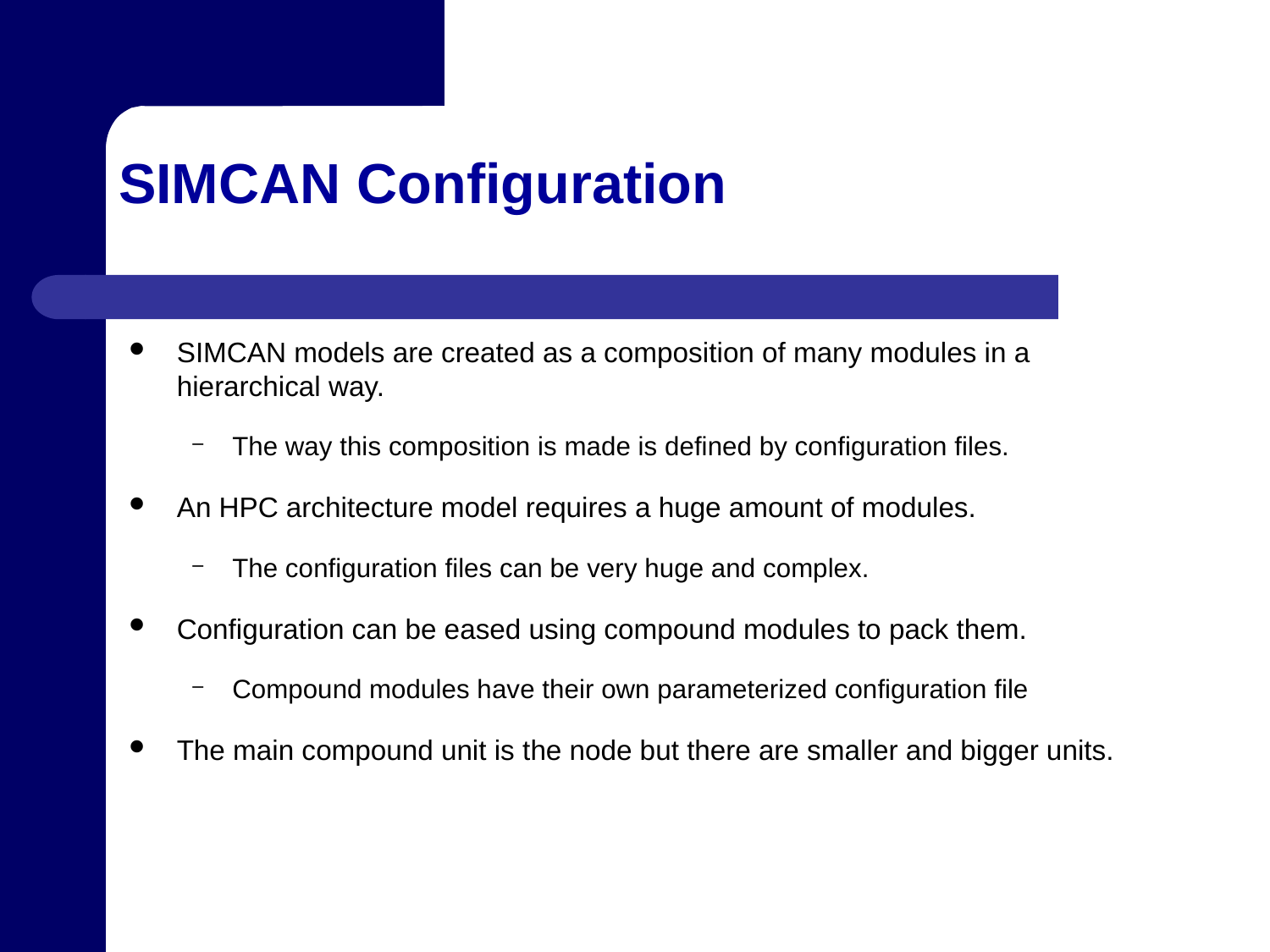

# SIMCAN Configuration
SIMCAN models are created as a composition of many modules in a hierarchical way.
The way this composition is made is defined by configuration files.
An HPC architecture model requires a huge amount of modules.
The configuration files can be very huge and complex.
Configuration can be eased using compound modules to pack them.
Compound modules have their own parameterized configuration file
The main compound unit is the node but there are smaller and bigger units.